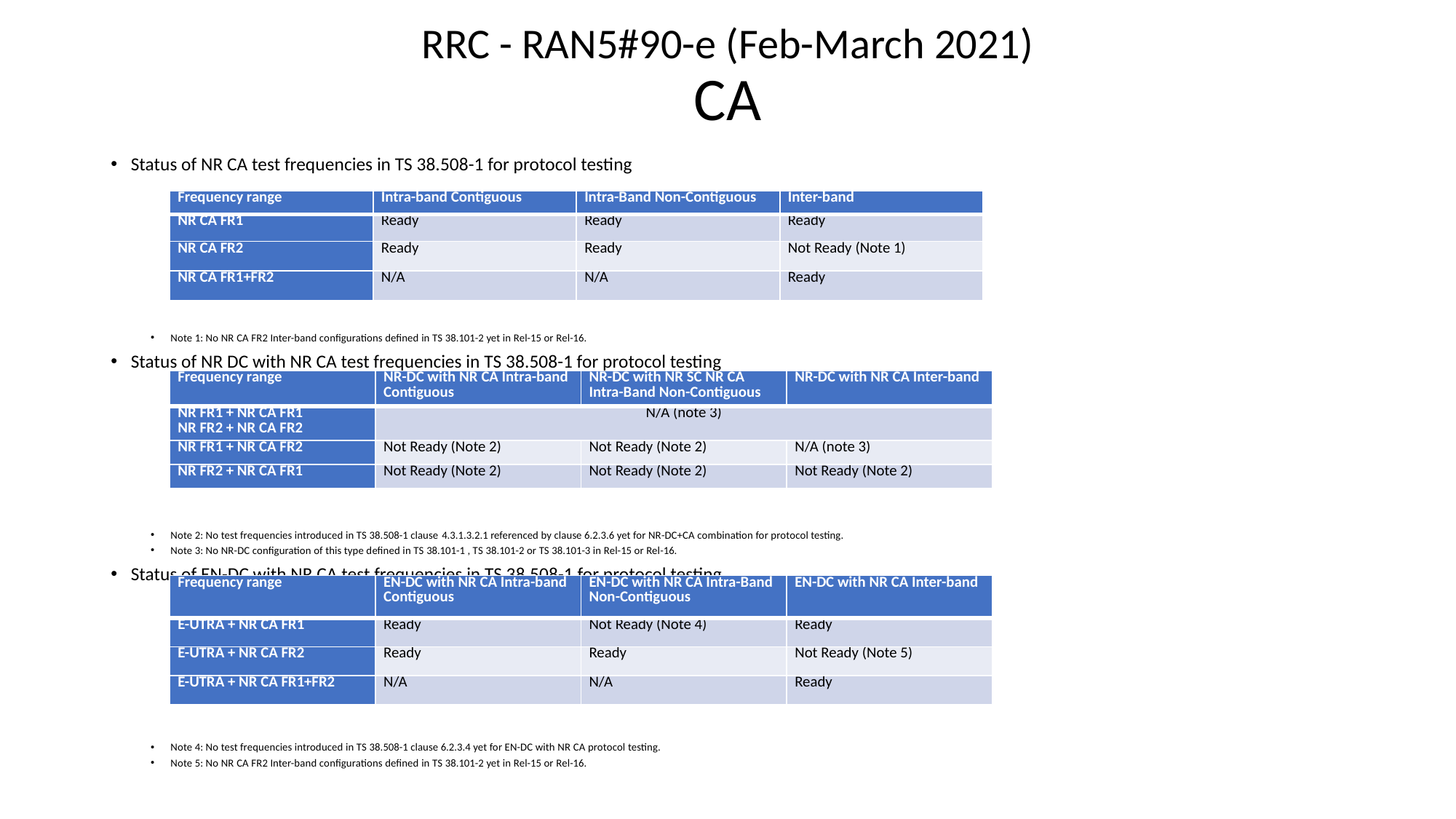

# RRC - RAN5#90-e (Feb-March 2021) CA
Status of NR CA test frequencies in TS 38.508-1 for protocol testing

Note 1: No NR CA FR2 Inter-band configurations defined in TS 38.101-2 yet in Rel-15 or Rel-16.
Status of NR DC with NR CA test frequencies in TS 38.508-1 for protocol testing

Note 2: No test frequencies introduced in TS 38.508-1 clause 4.3.1.3.2.1 referenced by clause 6.2.3.6 yet for NR-DC+CA combination for protocol testing.
Note 3: No NR-DC configuration of this type defined in TS 38.101-1 , TS 38.101-2 or TS 38.101-3 in Rel-15 or Rel-16.
Status of EN-DC with NR CA test frequencies in TS 38.508-1 for protocol testing

Note 4: No test frequencies introduced in TS 38.508-1 clause 6.2.3.4 yet for EN-DC with NR CA protocol testing.
Note 5: No NR CA FR2 Inter-band configurations defined in TS 38.101-2 yet in Rel-15 or Rel-16.

| Frequency range | Intra-band Contiguous | Intra-Band Non-Contiguous | Inter-band |
| --- | --- | --- | --- |
| NR CA FR1 | Ready | Ready | Ready |
| NR CA FR2 | Ready | Ready | Not Ready (Note 1) |
| NR CA FR1+FR2 | N/A | N/A | Ready |
| Frequency range | NR-DC with NR CA Intra-band Contiguous | NR-DC with NR SC NR CA Intra-Band Non-Contiguous | NR-DC with NR CA Inter-band |
| --- | --- | --- | --- |
| NR FR1 + NR CA FR1 NR FR2 + NR CA FR2 | N/A (note 3) |  |  |
| NR FR1 + NR CA FR2 | Not Ready (Note 2) | Not Ready (Note 2) | N/A (note 3) |
| NR FR2 + NR CA FR1 | Not Ready (Note 2) | Not Ready (Note 2) | Not Ready (Note 2) |
| Frequency range | EN-DC with NR CA Intra-band Contiguous | EN-DC with NR CA Intra-Band Non-Contiguous | EN-DC with NR CA Inter-band |
| --- | --- | --- | --- |
| E-UTRA + NR CA FR1 | Ready | Not Ready (Note 4) | Ready |
| E-UTRA + NR CA FR2 | Ready | Ready | Not Ready (Note 5) |
| E-UTRA + NR CA FR1+FR2 | N/A | N/A | Ready |